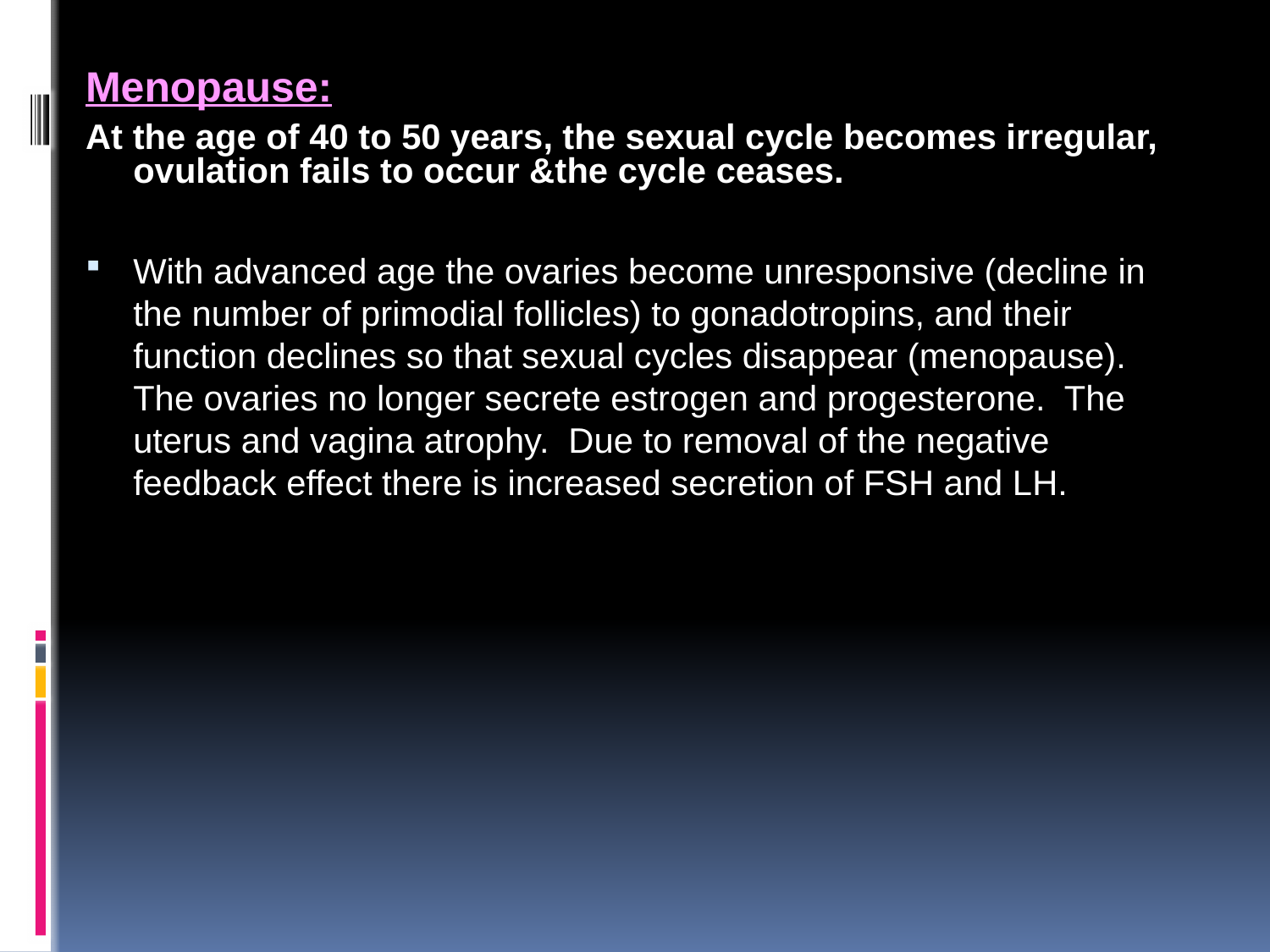

Menopause:
At the age of 40 to 50 years, the sexual cycle becomes irregular, ovulation fails to occur &the cycle ceases.

With advanced age the ovaries become unresponsive (decline in the number of primodial follicles) to gonadotropins, and their function declines so that sexual cycles disappear (menopause).  The ovaries no longer secrete estrogen and progesterone.  The uterus and vagina atrophy.  Due to removal of the negative feedback effect there is increased secretion of FSH and LH.